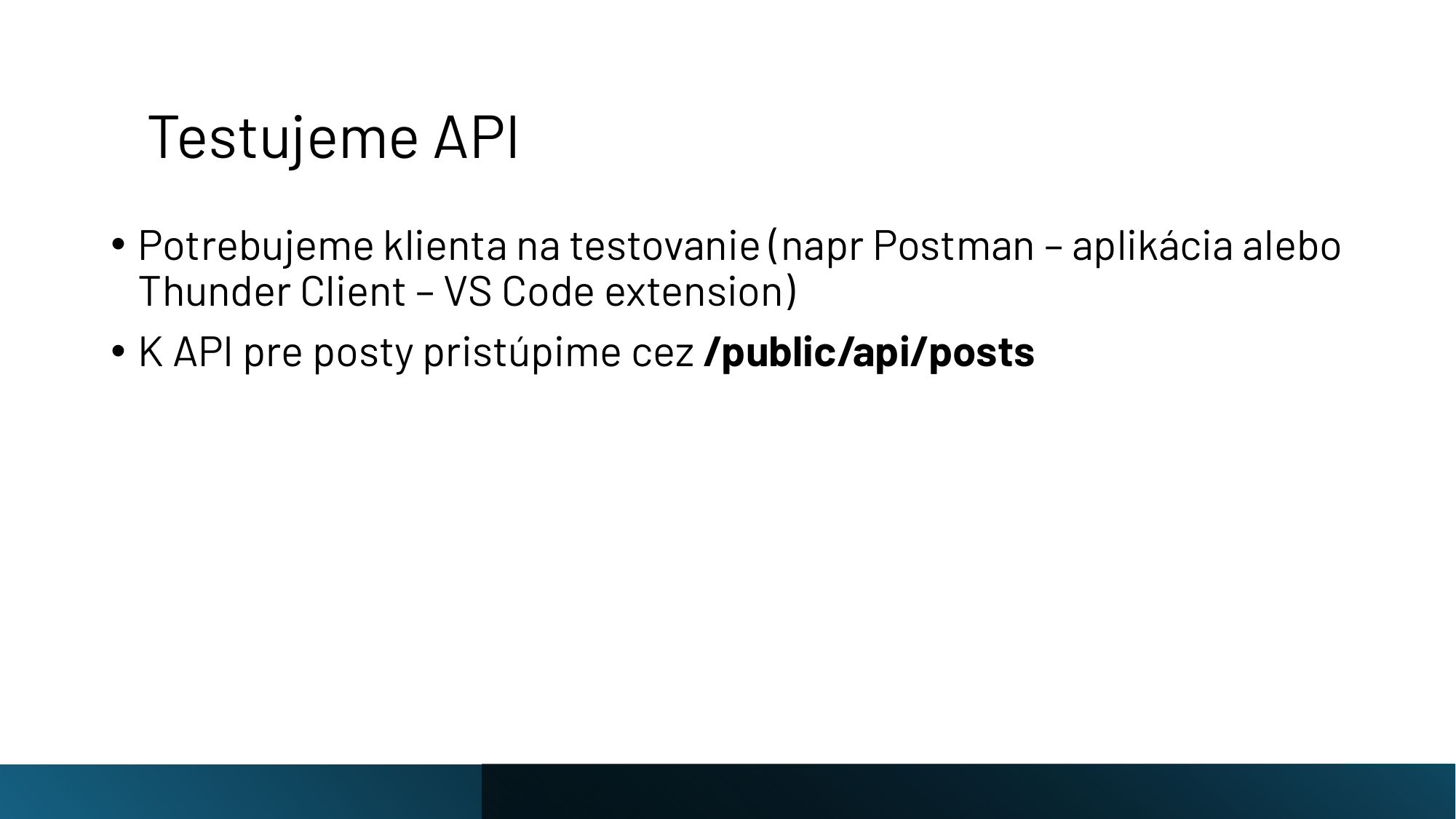

# Testujeme API
Potrebujeme klienta na testovanie (napr Postman – aplikácia alebo Thunder Client – VS Code extension)
K API pre posty pristúpime cez /public/api/posts